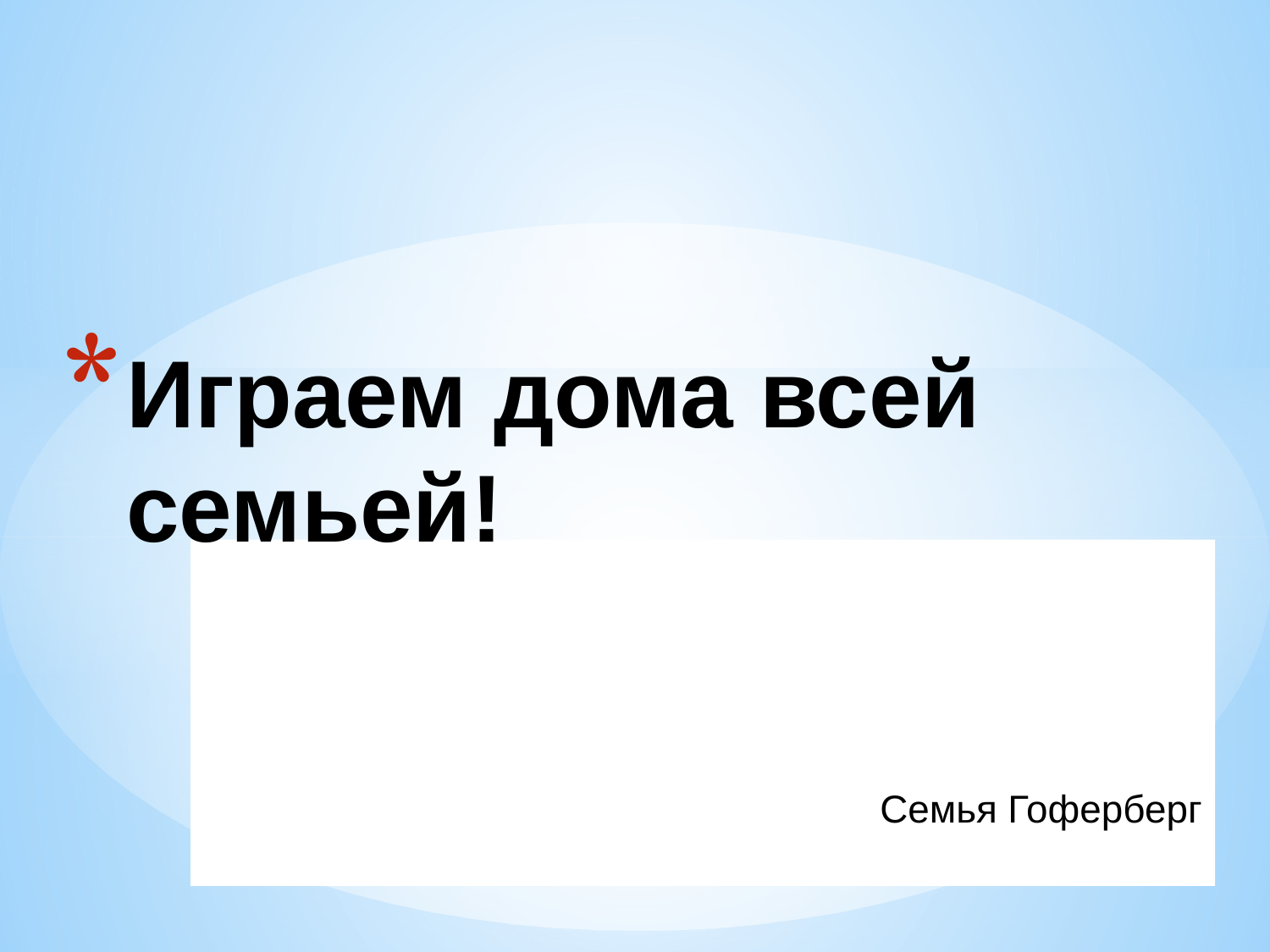

# Играем дома всей семьей!

Семья Гоферберг